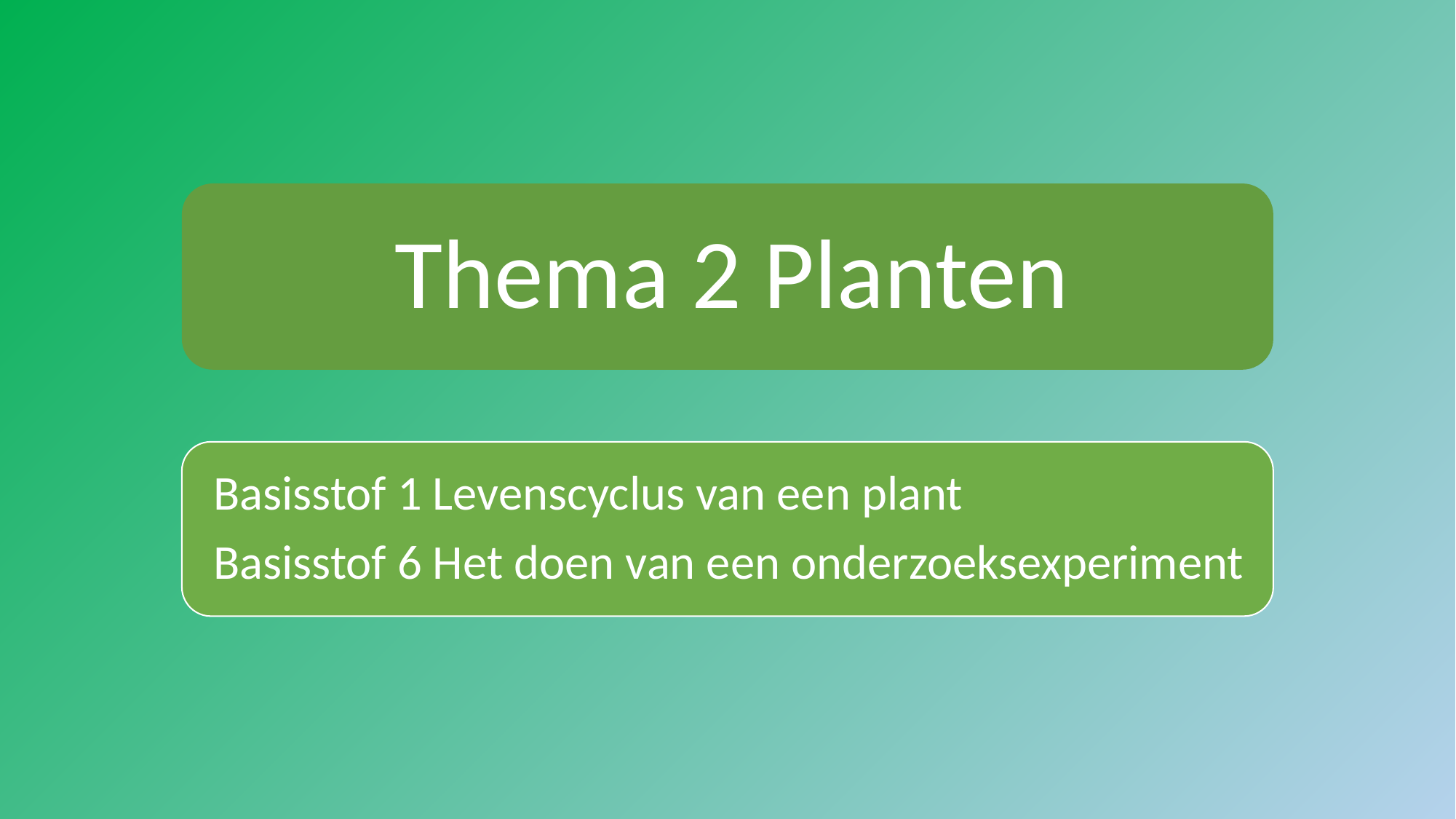

Thema 2 Planten
Basisstof 1 Levenscyclus van een plant
Basisstof 6 Het doen van een onderzoeksexperiment